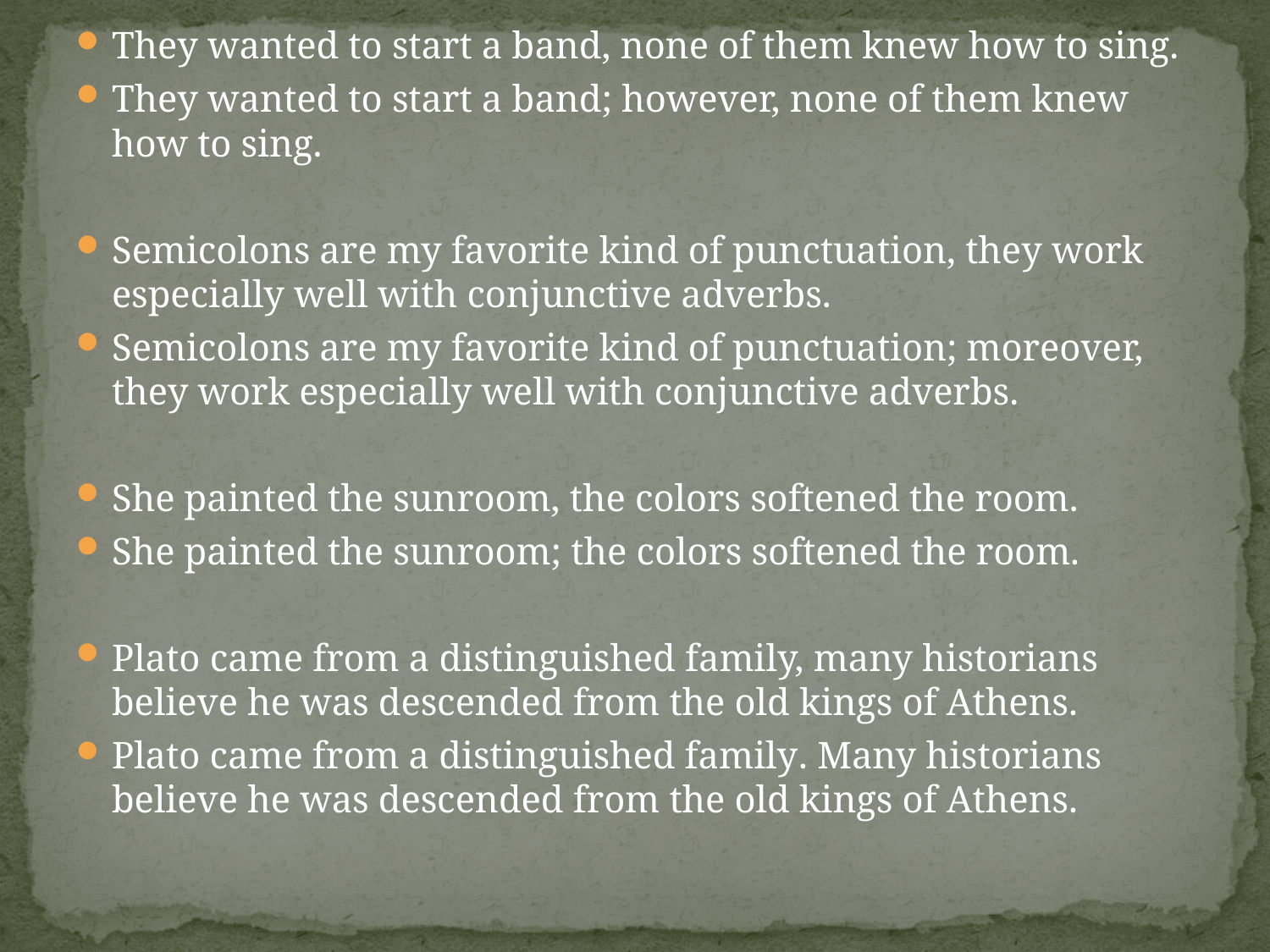

They wanted to start a band, none of them knew how to sing.
They wanted to start a band; however, none of them knew how to sing.

Semicolons are my favorite kind of punctuation, they work especially well with conjunctive adverbs.
Semicolons are my favorite kind of punctuation; moreover, they work especially well with conjunctive adverbs.

She painted the sunroom, the colors softened the room.
She painted the sunroom; the colors softened the room.

Plato came from a distinguished family, many historians believe he was descended from the old kings of Athens.
Plato came from a distinguished family. Many historians believe he was descended from the old kings of Athens.
#